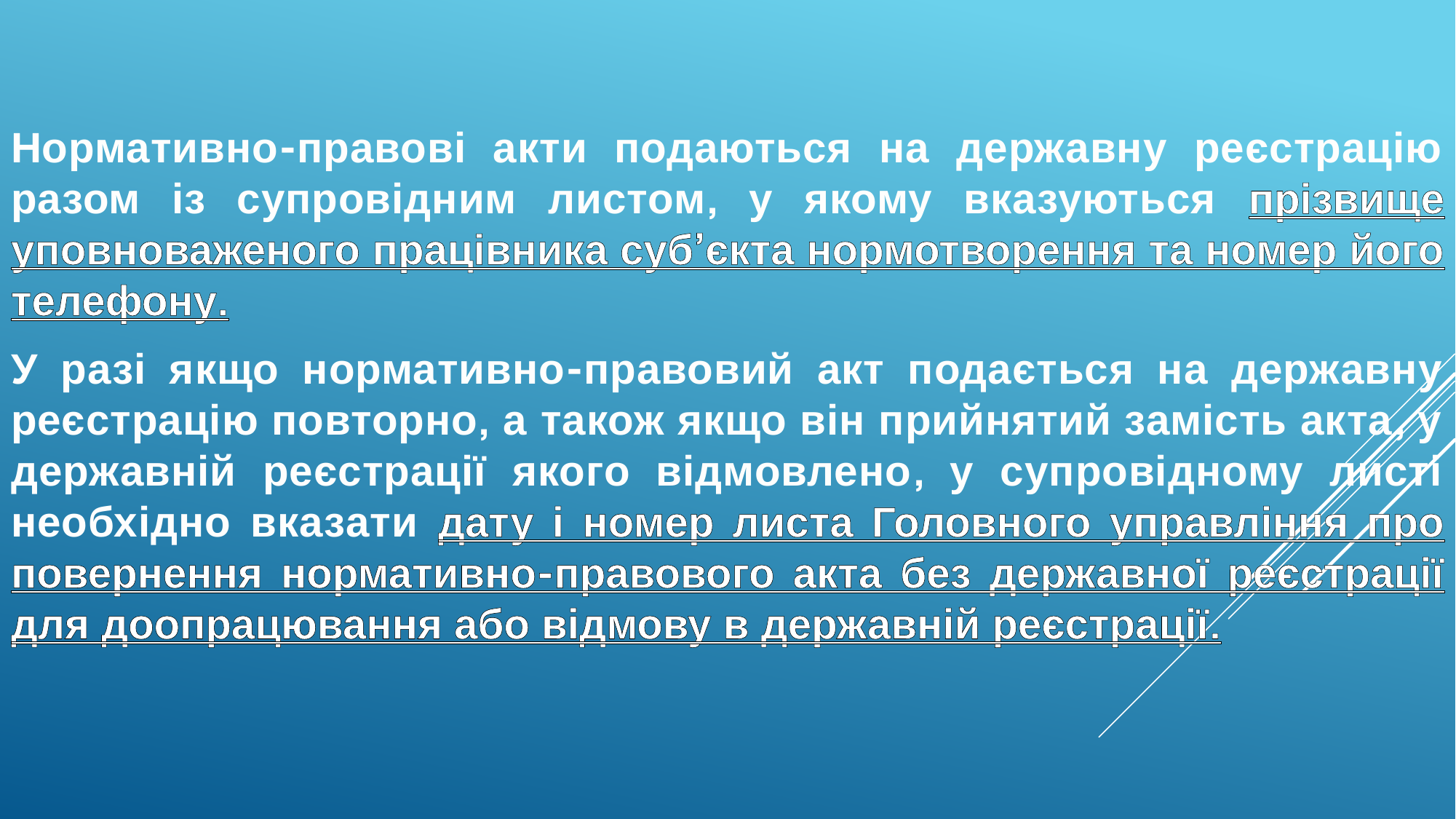

Нормативно-правові акти подаються на державну реєстрацію разом із супровідним листом, у якому вказуються прізвище уповноваженого працівника суб’єкта нормотворення та номер його телефону.
У разі якщо нормативно-правовий акт подається на державну реєстрацію повторно, а також якщо він прийнятий замість акта, у державній реєстрації якого відмовлено, у супровідному листі необхідно вказати дату і номер листа Головного управління про повернення нормативно-правового акта без державної реєстрації для доопрацювання або відмову в державній реєстрації.